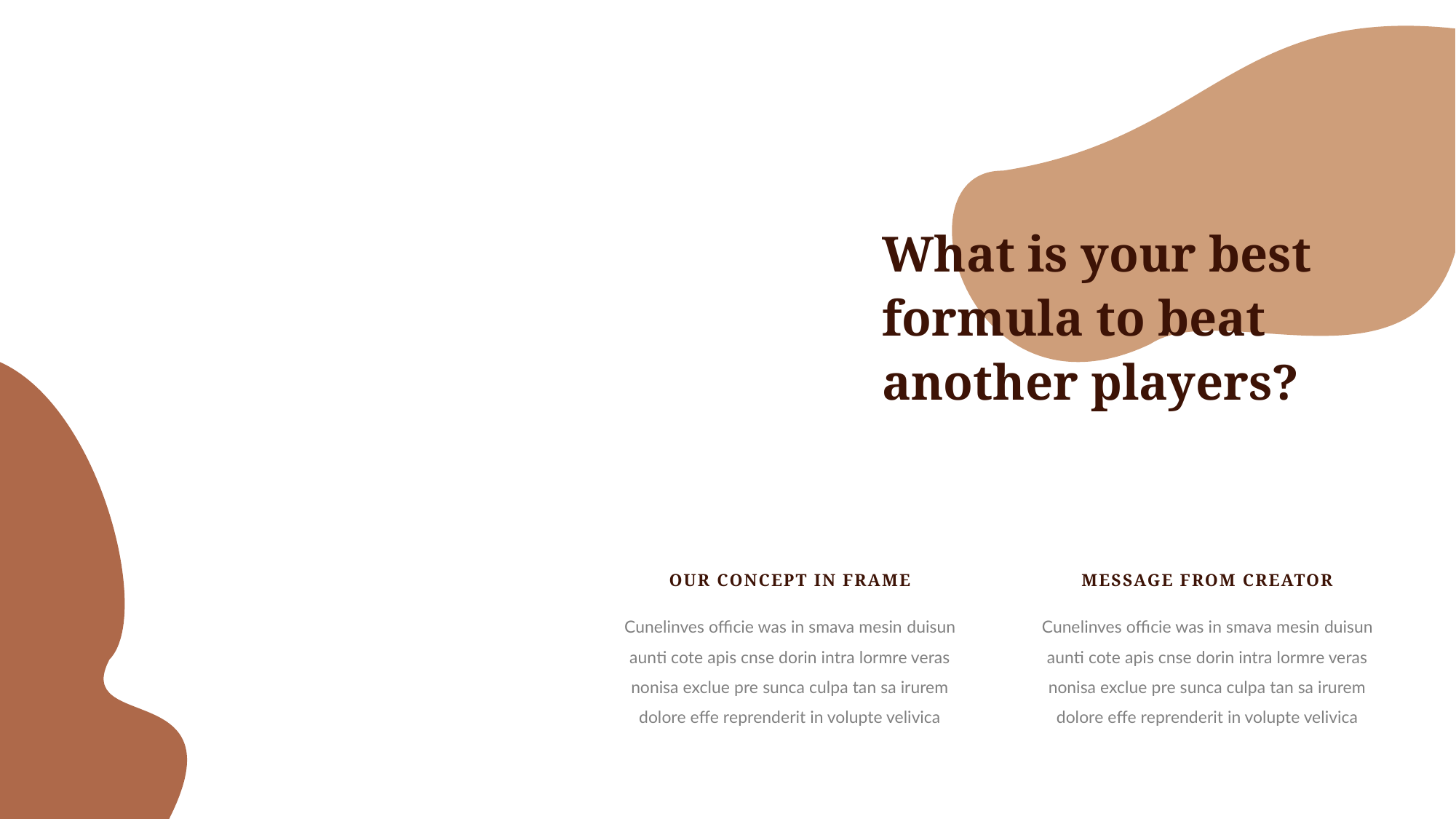

What is your best formula to beat another players?

OUR CONCEPT IN FRAME
MESSAGE FROM CREATOR
Cunelinves officie was in smava mesin duisun aunti cote apis cnse dorin intra lormre veras nonisa exclue pre sunca culpa tan sa irurem dolore effe reprenderit in volupte velivica
Cunelinves officie was in smava mesin duisun aunti cote apis cnse dorin intra lormre veras nonisa exclue pre sunca culpa tan sa irurem dolore effe reprenderit in volupte velivica